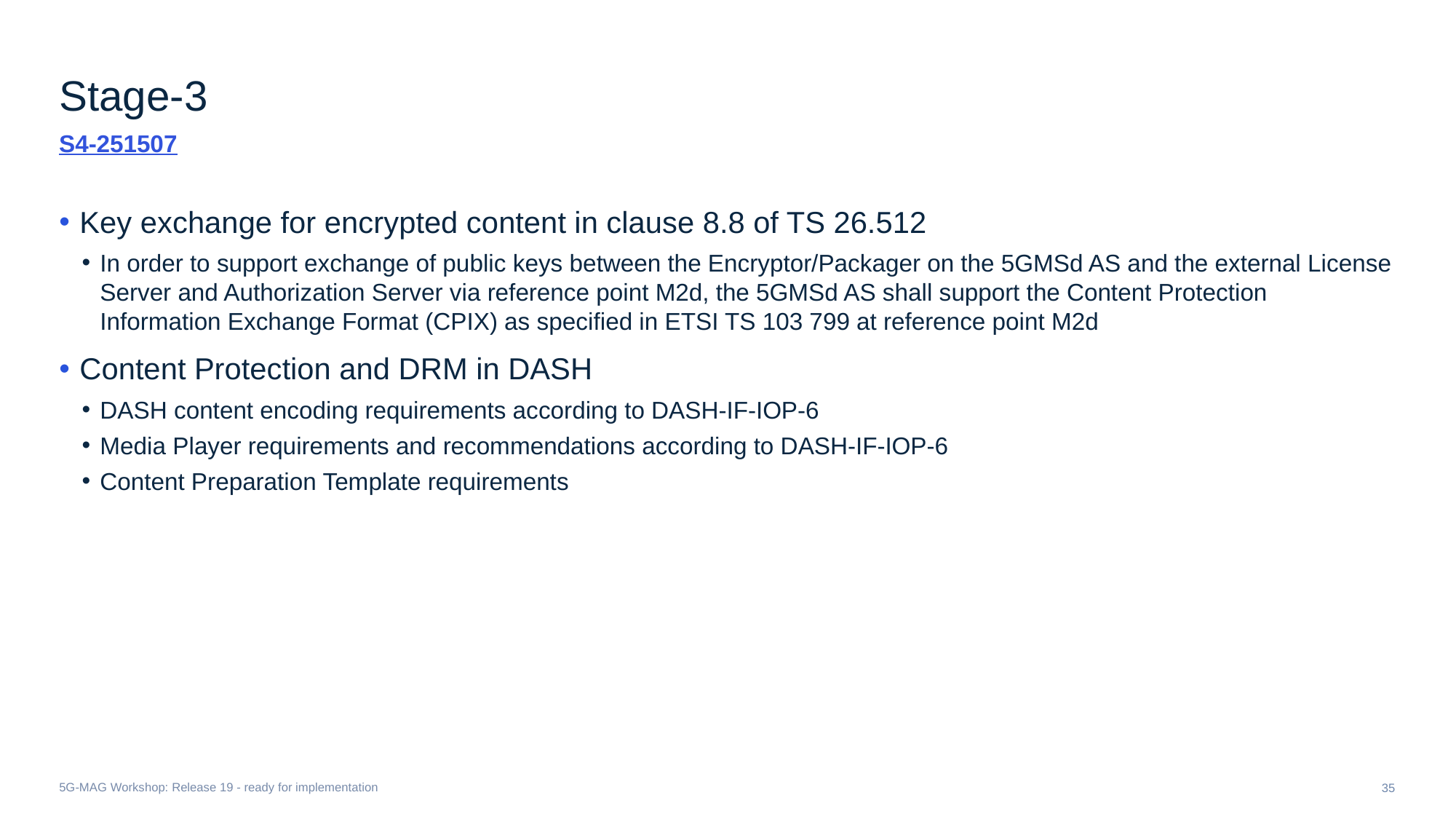

# Stage-3
S4-251507
Key exchange for encrypted content in clause 8.8 of TS 26.512
In order to support exchange of public keys between the Encryptor/Packager on the 5GMSd AS and the external License Server and Authorization Server via reference point M2d, the 5GMSd AS shall support the Content Protection Information Exchange Format (CPIX) as specified in ETSI TS 103 799 at reference point M2d
Content Protection and DRM in DASH
DASH content encoding requirements according to DASH-IF-IOP-6
Media Player requirements and recommendations according to DASH-IF-IOP-6
Content Preparation Template requirements
5G-MAG Workshop: Release 19 - ready for implementation